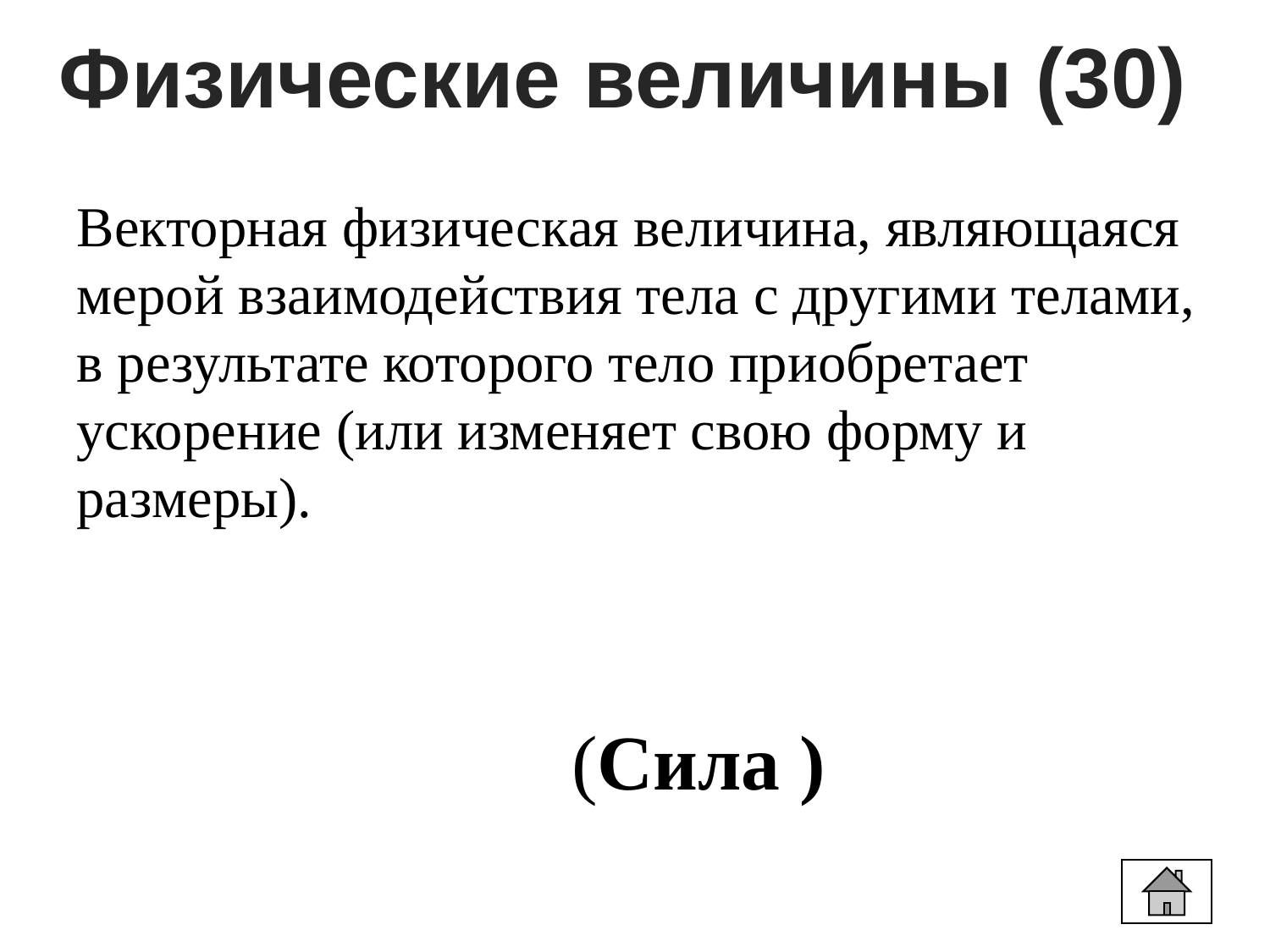

Физические величины (30)
Векторная физическая величина, являющаяся мерой взаимодействия тела с другими телами, в результате которого тело приобретает ускорение (или изменяет свою форму и размеры).
(Сила )